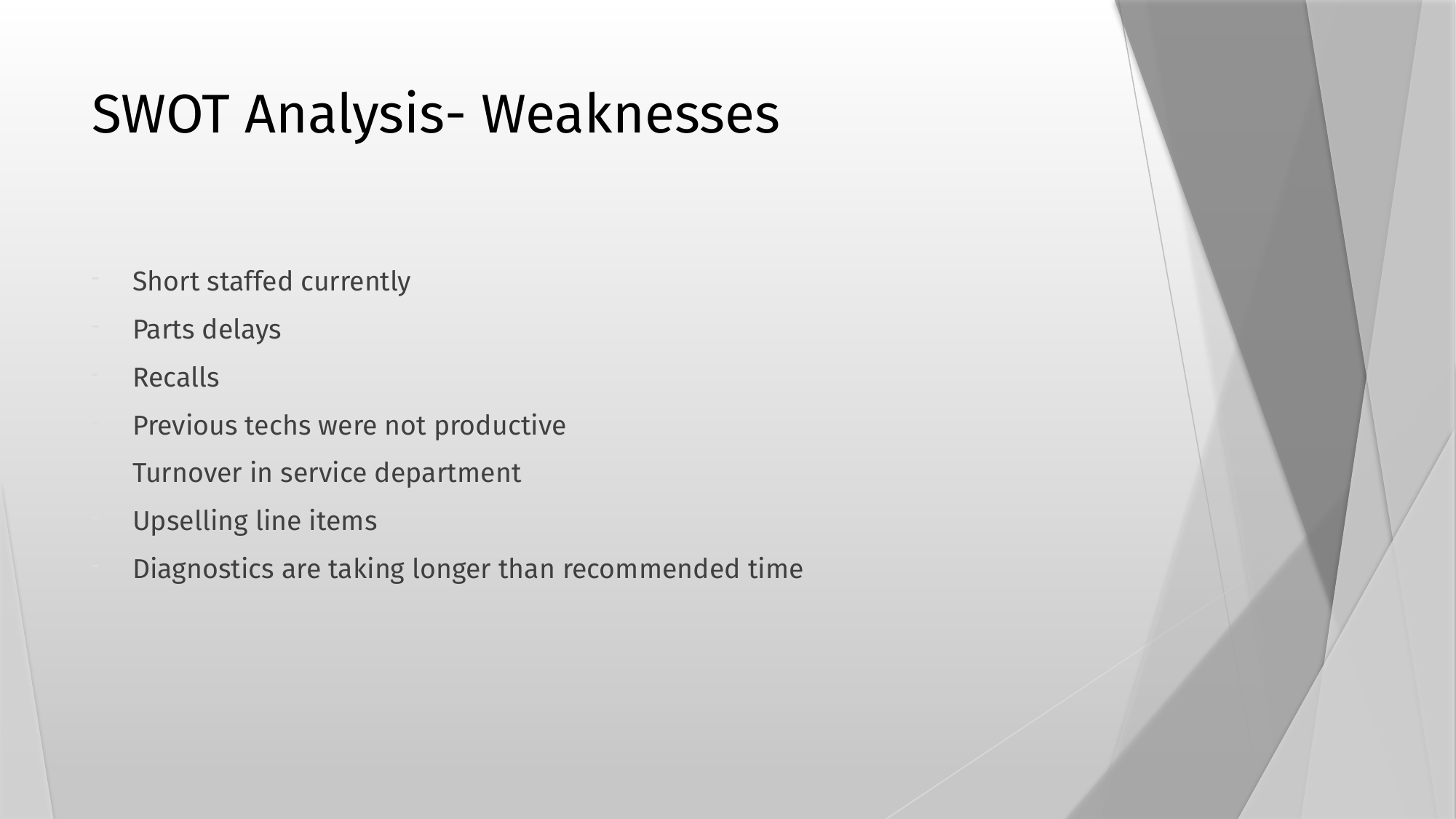

# SWOT Analysis- Weaknesses
Short staffed currently
Parts delays
Recalls
Previous techs were not productive
Turnover in service department
Upselling line items
Diagnostics are taking longer than recommended time